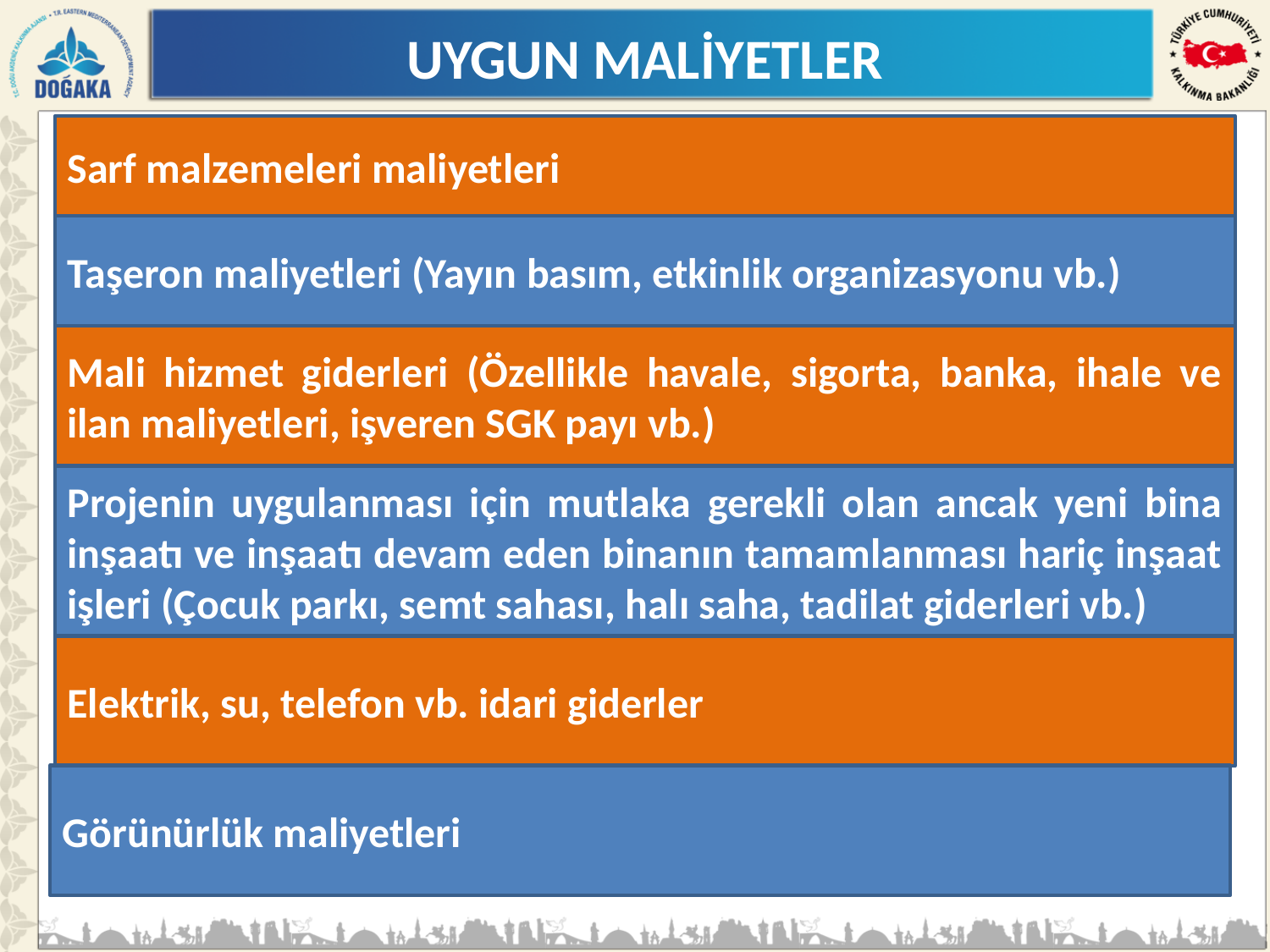

# UYGUN MALİYETLER

Sarf malzemeleri maliyetleri
Taşeron maliyetleri (Yayın basım, etkinlik organizasyonu vb.)
Mali hizmet giderleri (Özellikle havale, sigorta, banka, ihale ve ilan maliyetleri, işveren SGK payı vb.)
Projenin uygulanması için mutlaka gerekli olan ancak yeni bina inşaatı ve inşaatı devam eden binanın tamamlanması hariç inşaat işleri (Çocuk parkı, semt sahası, halı saha, tadilat giderleri vb.)
Elektrik, su, telefon vb. idari giderler
Görünürlük maliyetleri